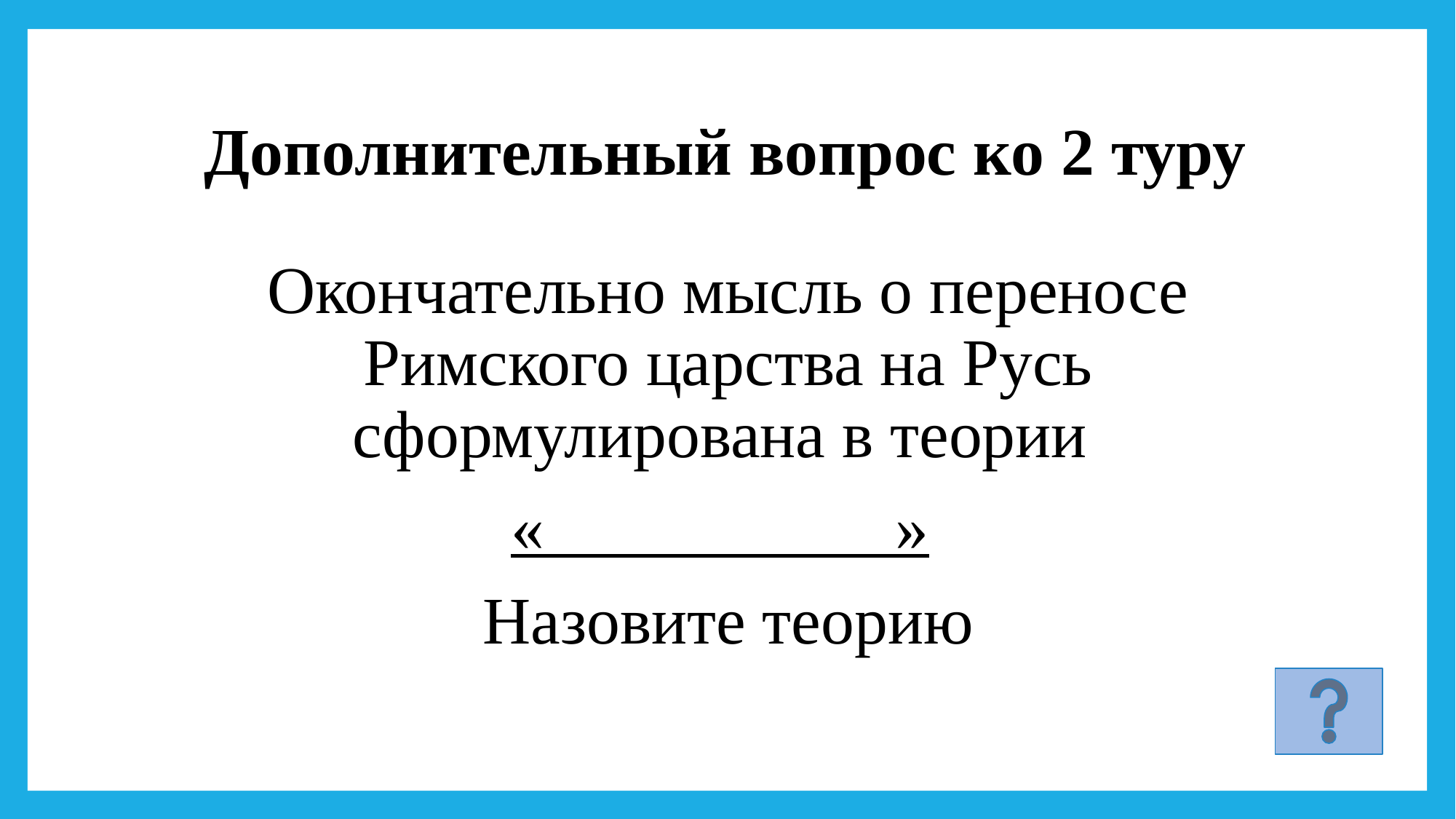

# Дополнительный вопрос ко 2 туру
Окончательно мысль о переносе Римского царства на Русь сформулирована в теории
«                     »
Назовите теорию